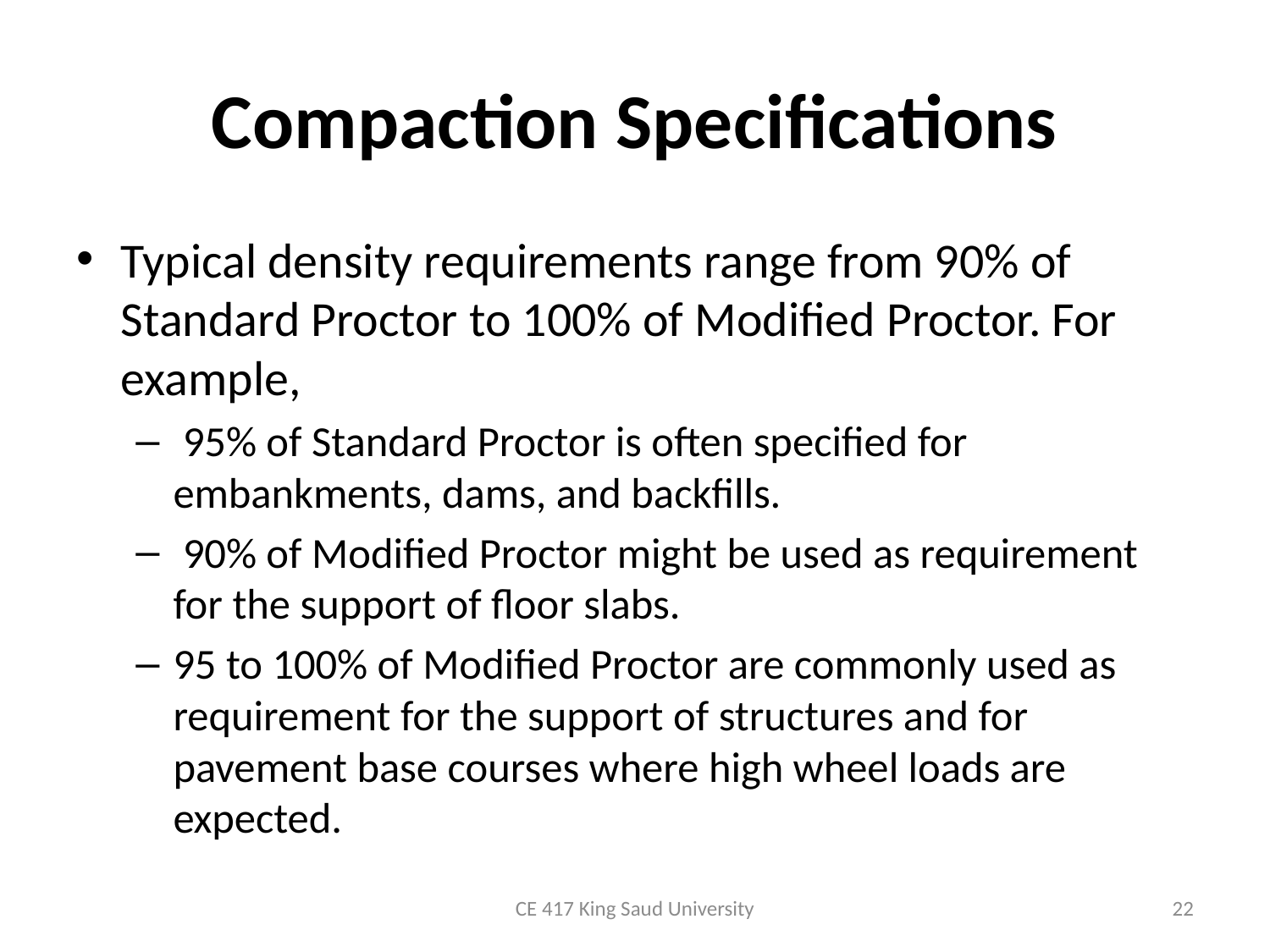

# Compaction Specifications
Typical density requirements range from 90% of Standard Proctor to 100% of Modified Proctor. For example,
 95% of Standard Proctor is often specified for embankments, dams, and backfills.
 90% of Modified Proctor might be used as requirement for the support of floor slabs.
95 to 100% of Modified Proctor are commonly used as requirement for the support of structures and for pavement base courses where high wheel loads are expected.

CE 417 King Saud University
22